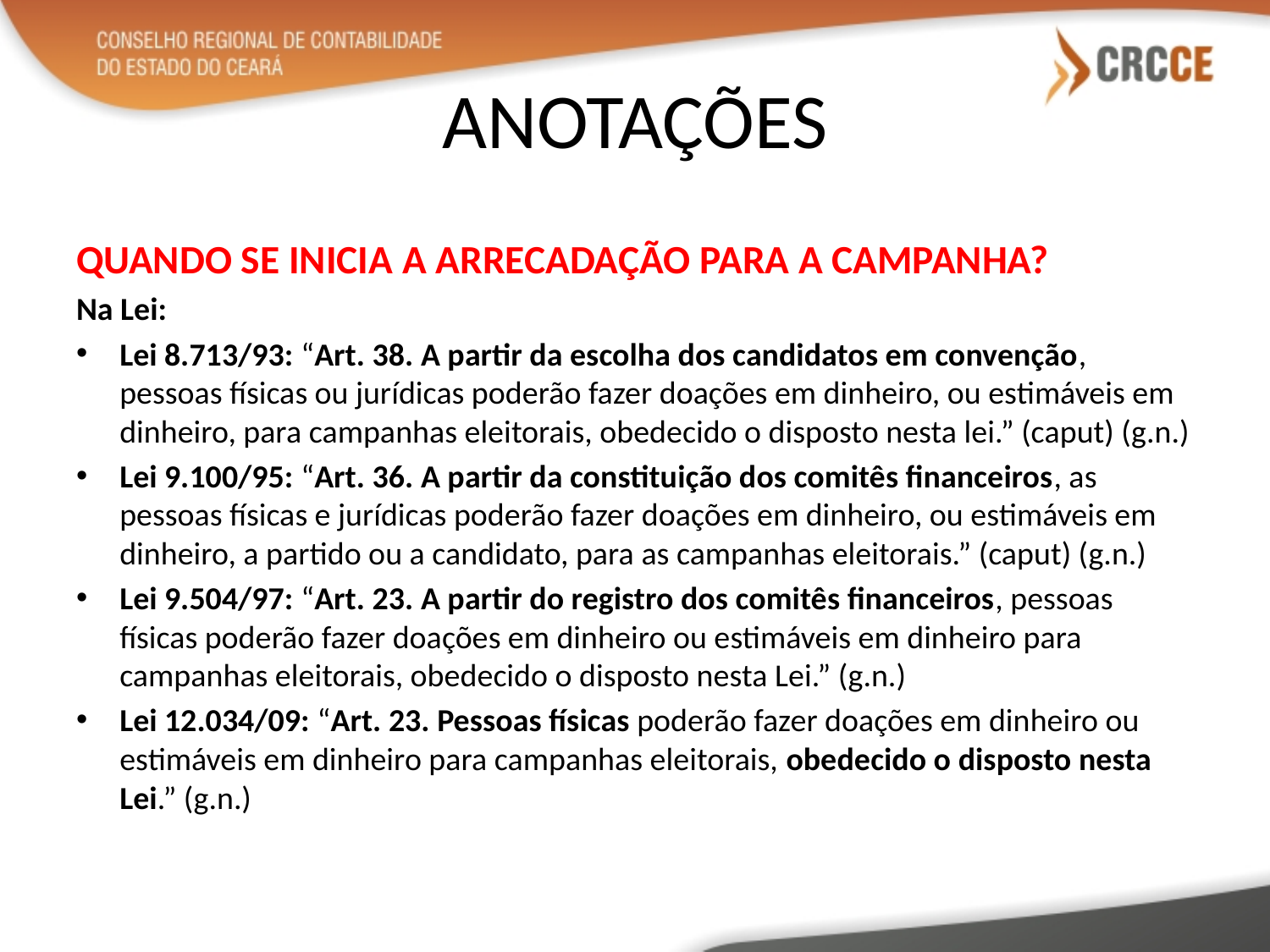

# ANOTAÇÕES
QUANDO SE INICIA A ARRECADAÇÃO PARA A CAMPANHA?
Na Lei:
Lei 8.713/93: “Art. 38. A partir da escolha dos candidatos em convenção, pessoas físicas ou jurídicas poderão fazer doações em dinheiro, ou estimáveis em dinheiro, para campanhas eleitorais, obedecido o disposto nesta lei.” (caput) (g.n.)
Lei 9.100/95: “Art. 36. A partir da constituição dos comitês financeiros, as pessoas físicas e jurídicas poderão fazer doações em dinheiro, ou estimáveis em dinheiro, a partido ou a candidato, para as campanhas eleitorais.” (caput) (g.n.)
Lei 9.504/97: “Art. 23. A partir do registro dos comitês financeiros, pessoas físicas poderão fazer doações em dinheiro ou estimáveis em dinheiro para campanhas eleitorais, obedecido o disposto nesta Lei.” (g.n.)
Lei 12.034/09: “Art. 23. Pessoas físicas poderão fazer doações em dinheiro ou estimáveis em dinheiro para campanhas eleitorais, obedecido o disposto nesta Lei.” (g.n.)